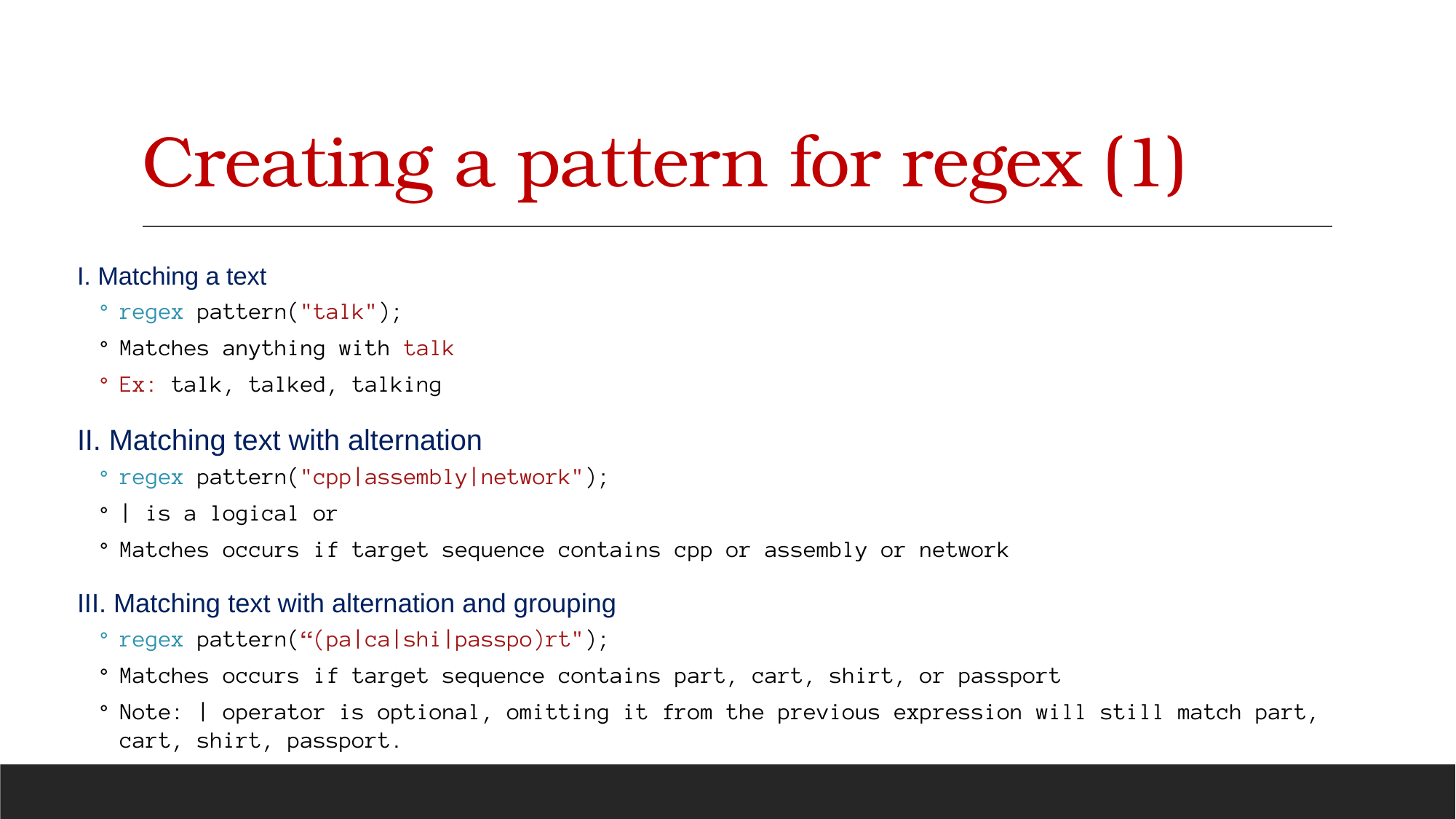

# Creating a pattern for regex (1)
I. Matching a text
regex pattern("talk");
Matches anything with talk
Ex: talk, talked, talking
II. Matching text with alternation
regex pattern("cpp|assembly|network");
| is a logical or
Matches occurs if target sequence contains cpp or assembly or network
III. Matching text with alternation and grouping
regex pattern(“(pa|ca|shi|passpo)rt");
Matches occurs if target sequence contains part, cart, shirt, or passport
Note: | operator is optional, omitting it from the previous expression will still match part, cart, shirt, passport.